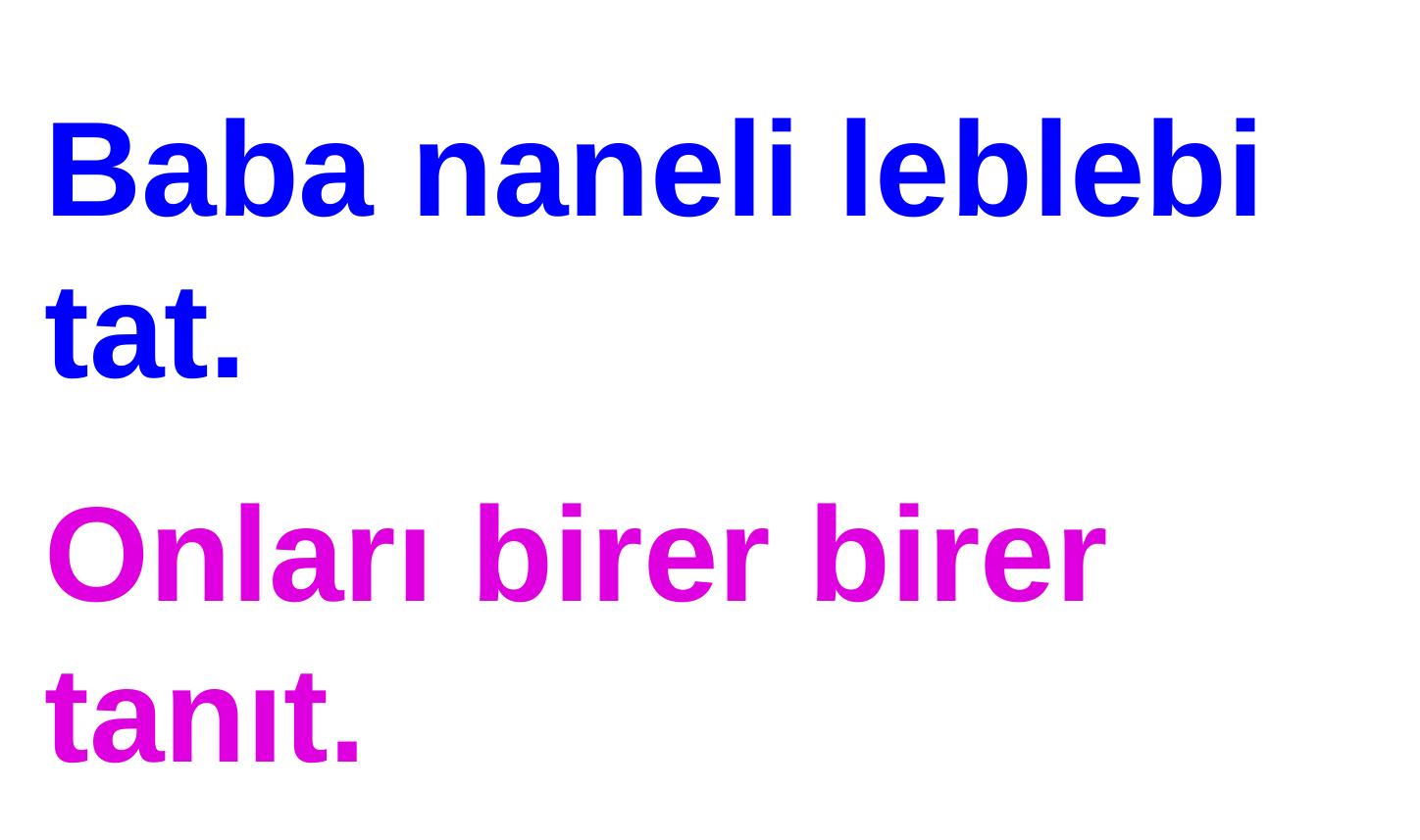

Baba naneli leblebi tat.

Onları birer birer tanıt.

Balkona al bayrak as.